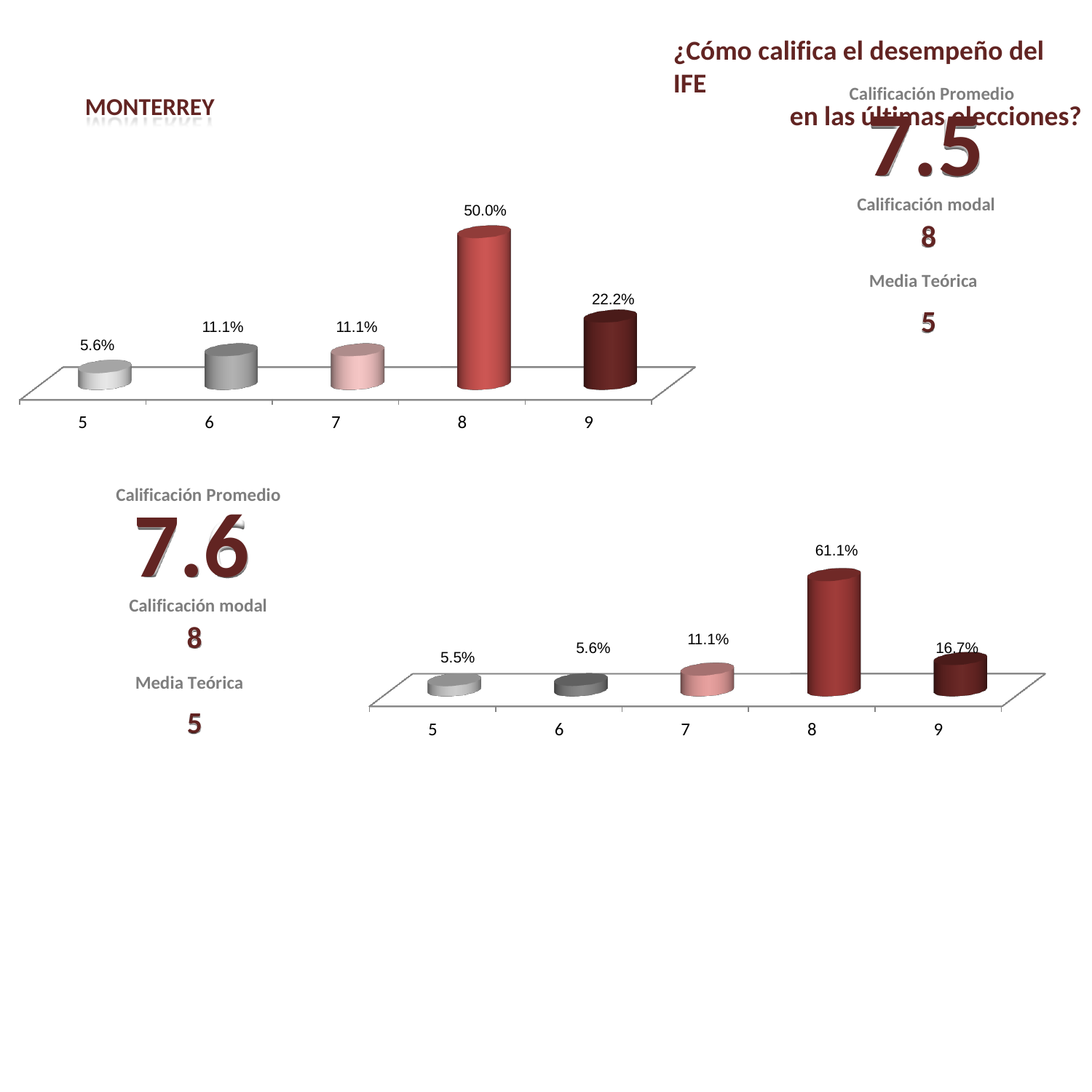

¿Cómo califica el desempeño del IFE
en las últimas elecciones?

Calificación Promedio
7.5
Calificación modal
8

Media Teórica

5
MONTERREY

50.0%

22.2%

11.1%
11.1%
5.6%

5
6
7
8
9

Calificación Promedio
7.6
Calificación modal

61.1%

8

Media Teórica
11.1%
5.6%
16.7%
5.5%

5

5
6
7
8
9